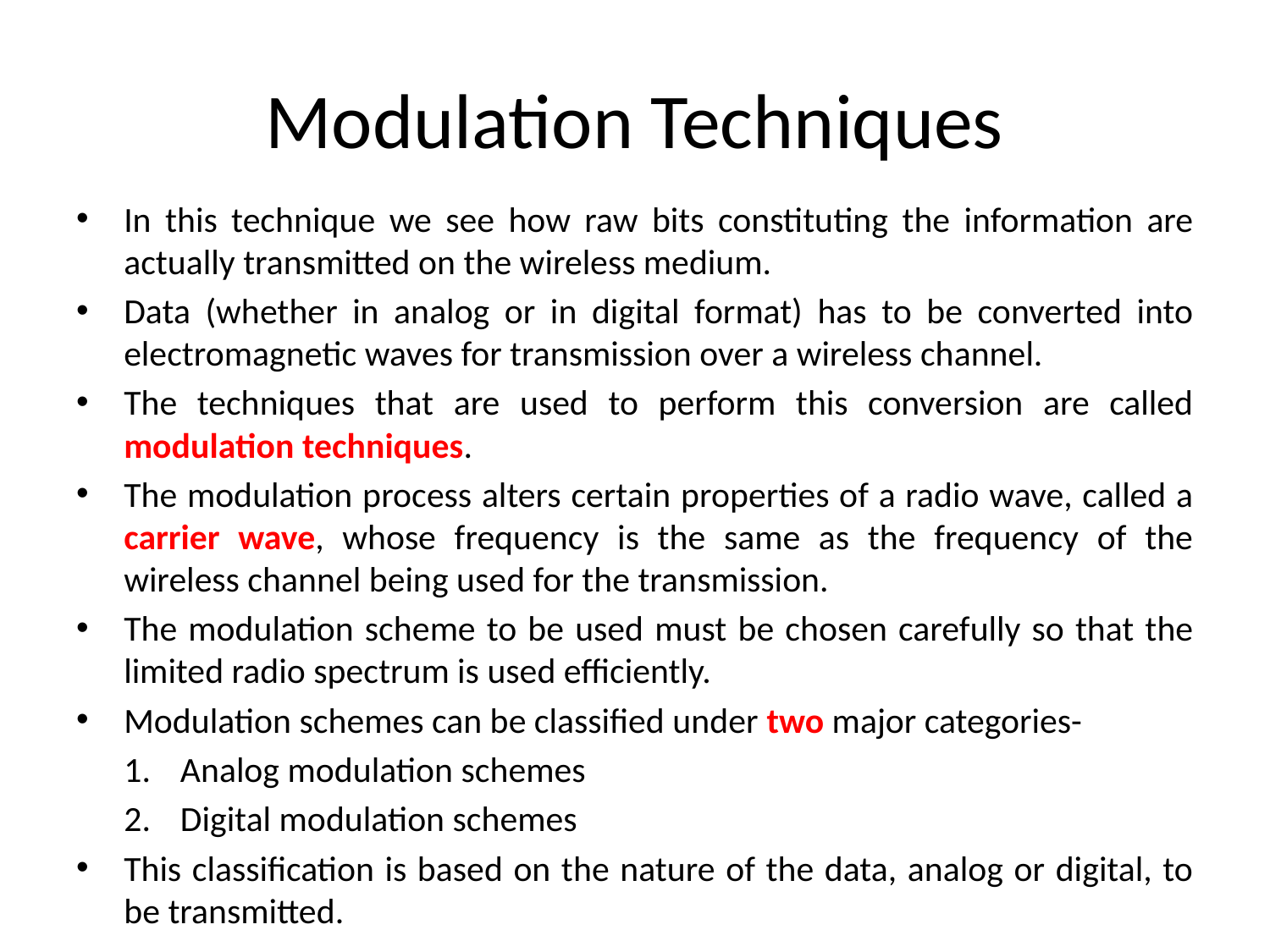

# Modulation Techniques
In this technique we see how raw bits constituting the information are actually transmitted on the wireless medium.
Data (whether in analog or in digital format) has to be converted into electromagnetic waves for transmission over a wireless channel.
The techniques that are used to perform this conversion are called modulation techniques.
The modulation process alters certain properties of a radio wave, called a carrier wave, whose frequency is the same as the frequency of the wireless channel being used for the transmission.
The modulation scheme to be used must be chosen carefully so that the limited radio spectrum is used efficiently.
Modulation schemes can be classified under two major categories-
Analog modulation schemes
Digital modulation schemes
This classification is based on the nature of the data, analog or digital, to be transmitted.